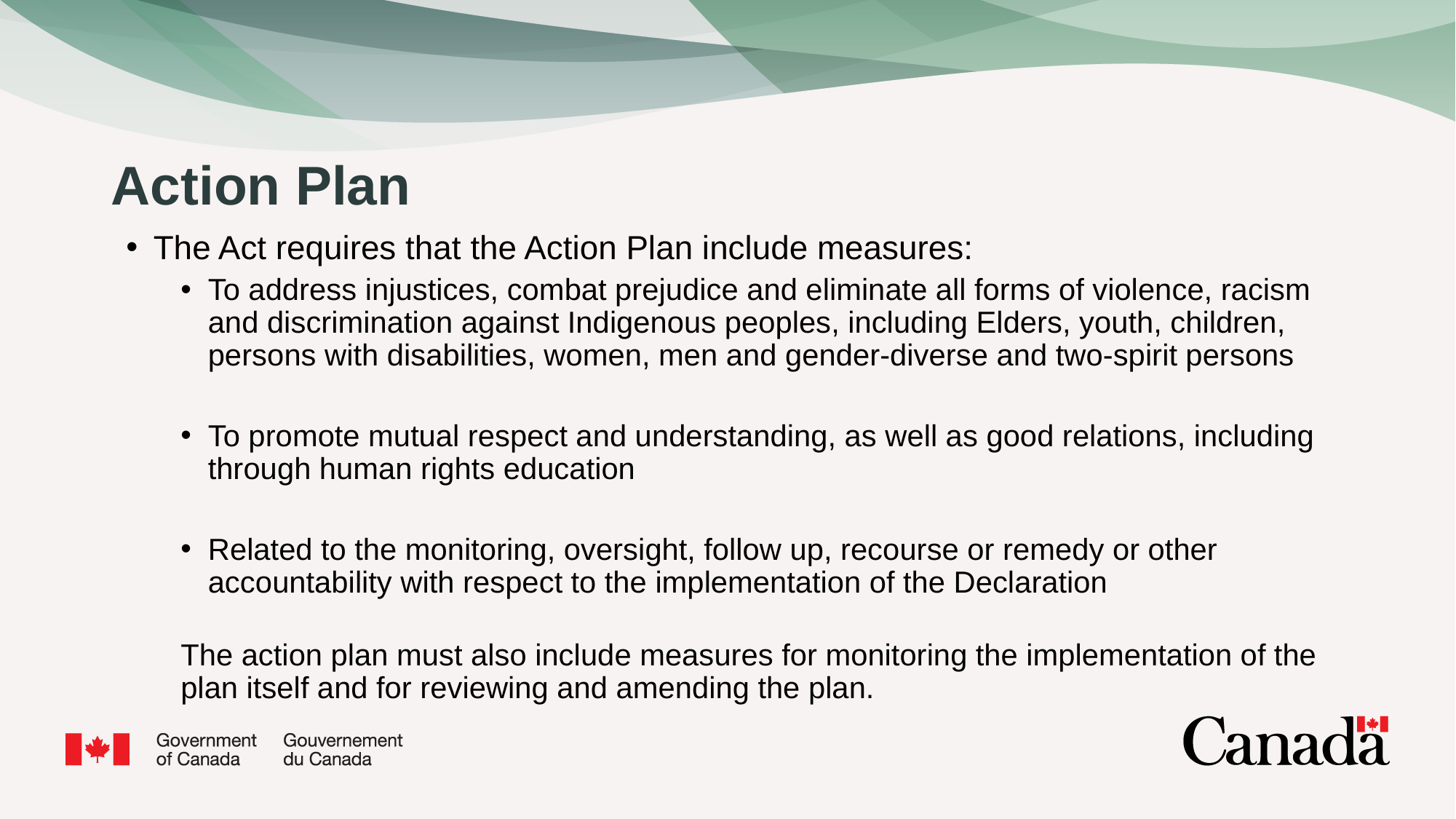

# Action Plan
The Act requires that the Action Plan include measures:
To address injustices, combat prejudice and eliminate all forms of violence, racism and discrimination against Indigenous peoples, including Elders, youth, children, persons with disabilities, women, men and gender-diverse and two-spirit persons

To promote mutual respect and understanding, as well as good relations, including through human rights education

Related to the monitoring, oversight, follow up, recourse or remedy or other accountability with respect to the implementation of the Declaration
The action plan must also include measures for monitoring the implementation of the plan itself and for reviewing and amending the plan.